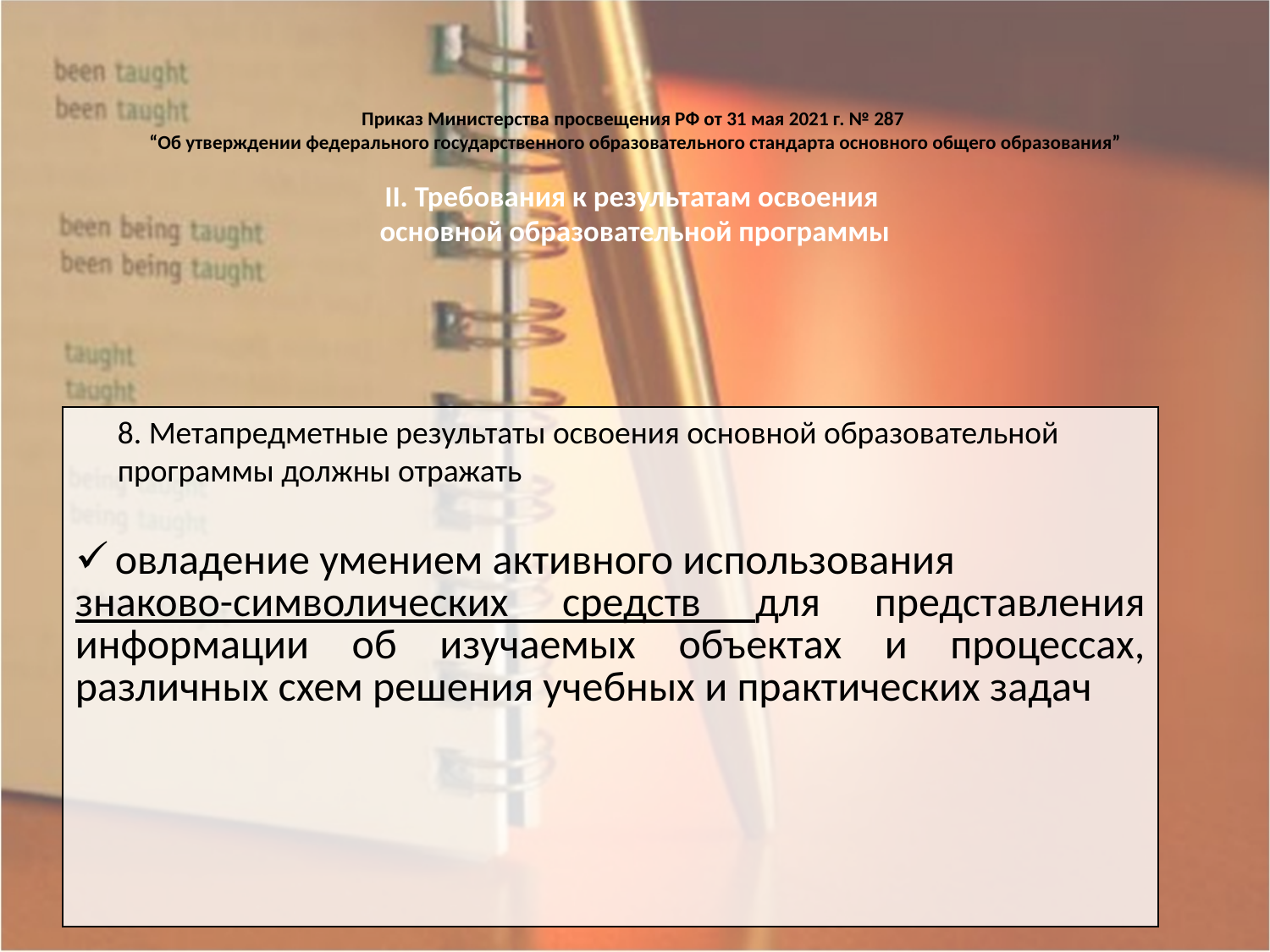

# Приказ Министерства просвещения РФ от 31 мая 2021 г. № 287 “Об утверждении федерального государственного образовательного стандарта основного общего образования” II. Требования к результатам освоения основной образовательной программы
8. Метапредметные результаты освоения основной образовательной программы должны отражать
| овладение умением активного использования знаково-символических средств для представления информации об изучаемых объектах и процессах, различных схем решения учебных и практических задач |
| --- |